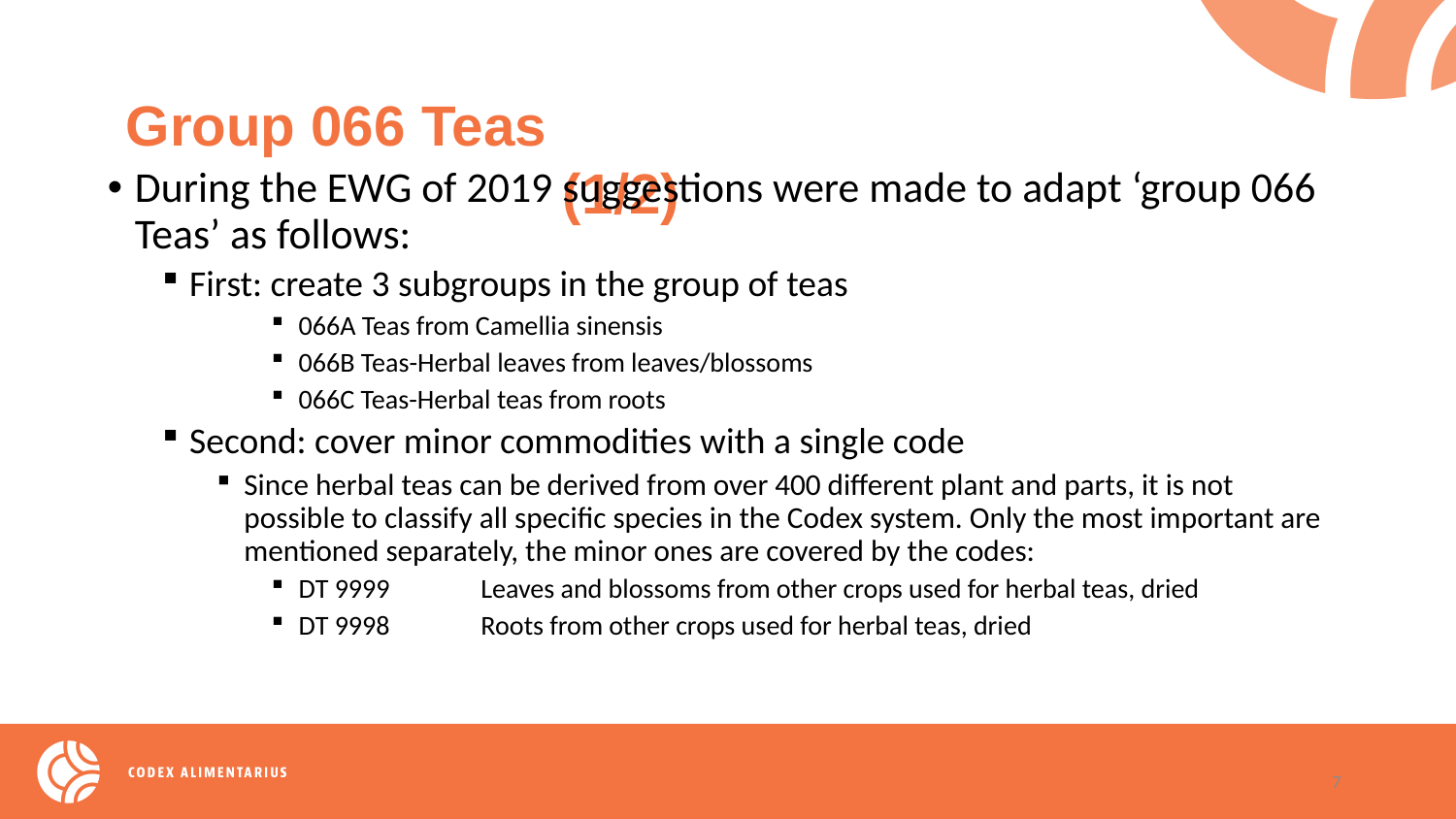

Group 066 Teas 									(1/2)
During the EWG of 2019 suggestions were made to adapt ‘group 066 Teas’ as follows:
First: create 3 subgroups in the group of teas
066A Teas from Camellia sinensis
066B Teas-Herbal leaves from leaves/blossoms
066C Teas-Herbal teas from roots
Second: cover minor commodities with a single code
Since herbal teas can be derived from over 400 different plant and parts, it is not possible to classify all specific species in the Codex system. Only the most important are mentioned separately, the minor ones are covered by the codes:
DT 9999               Leaves and blossoms from other crops used for herbal teas, dried
DT 9998               Roots from other crops used for herbal teas, dried

7